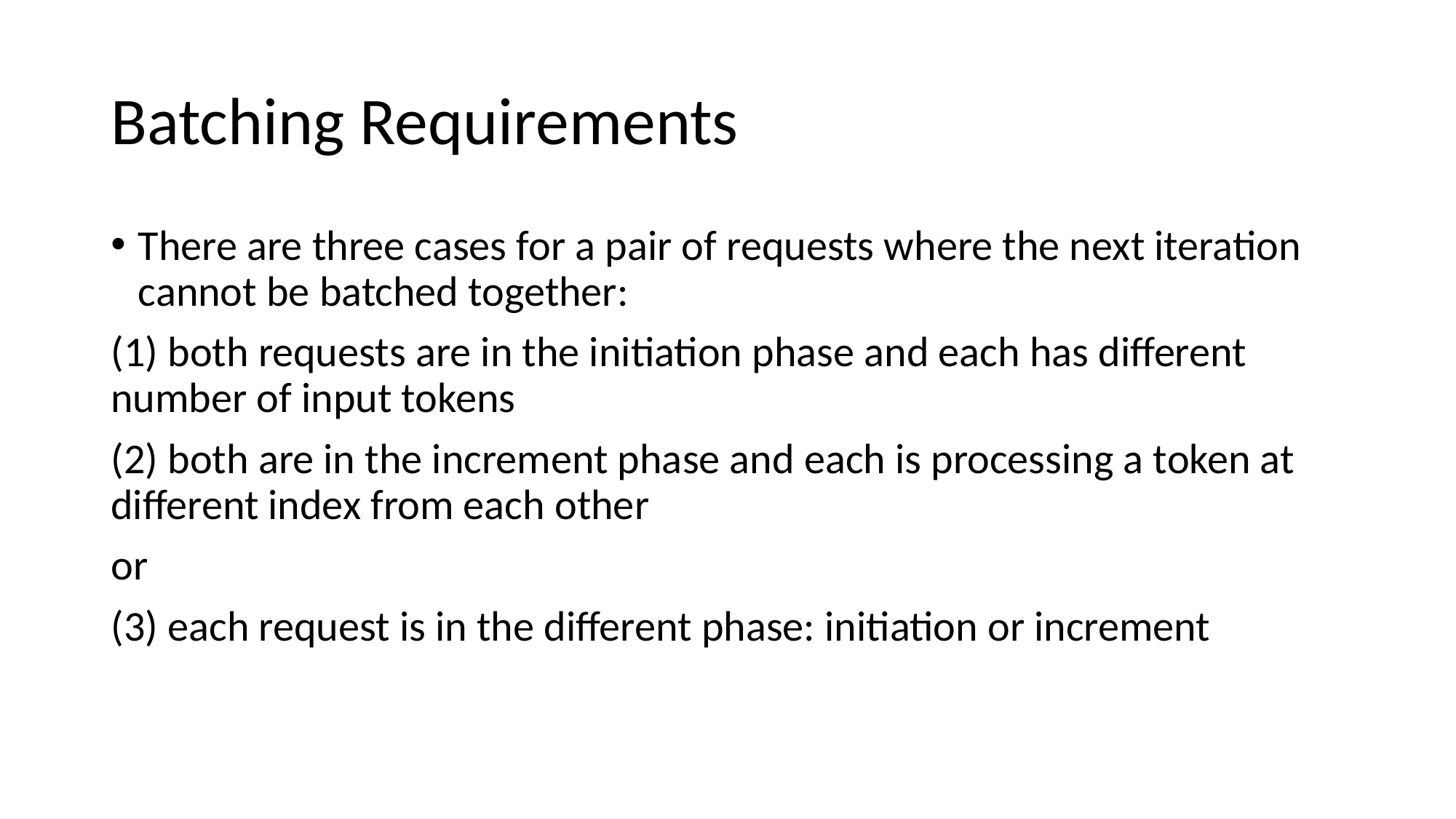

# Batching Requirements
There are three cases for a pair of requests where the next iteration cannot be batched together:
(1) both requests are in the initiation phase and each has different number of input tokens
(2) both are in the increment phase and each is processing a token at different index from each other
or
(3) each request is in the different phase: initiation or increment